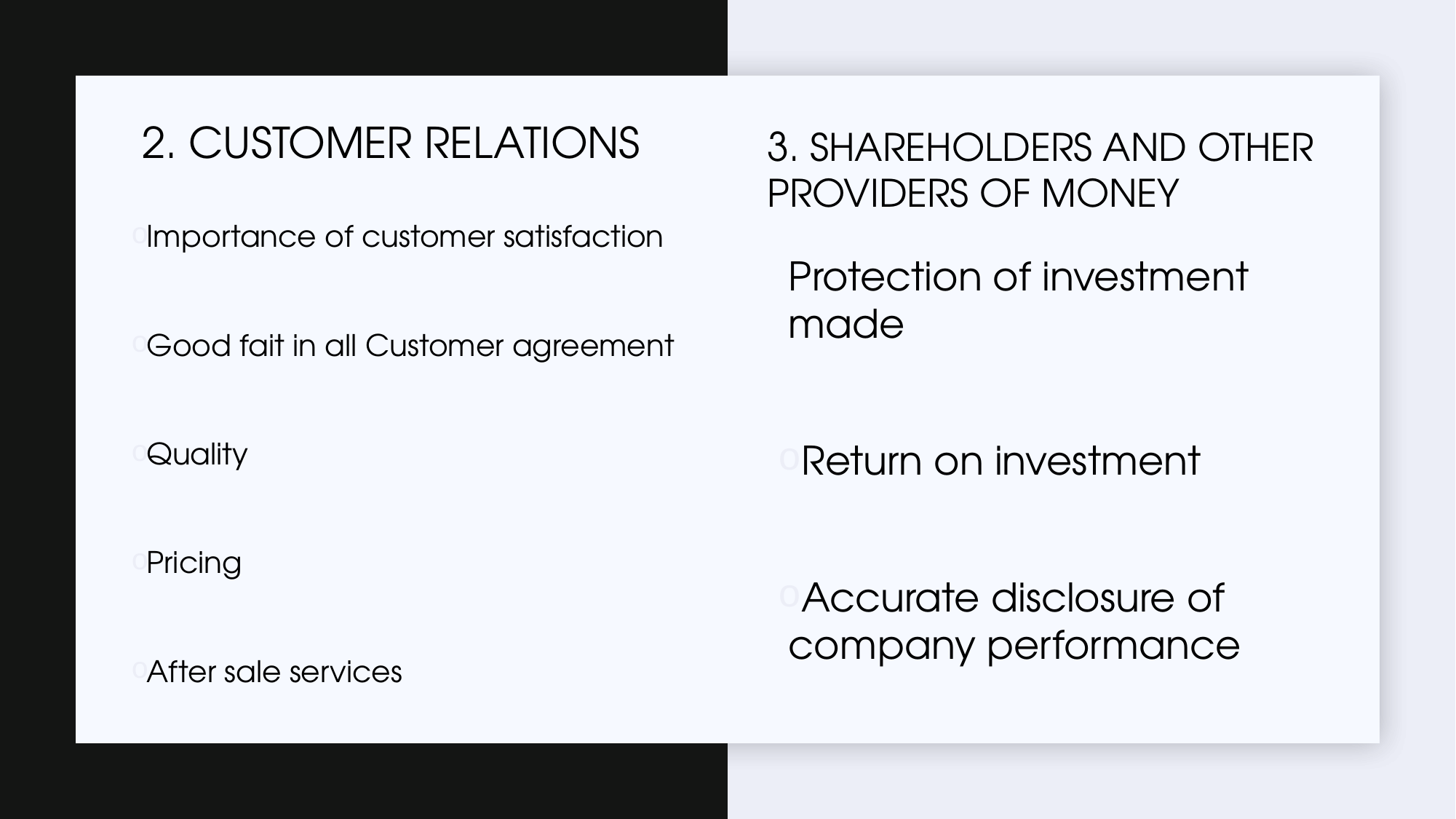

2. Customer relations
3. Shareholders and other providers of money
Importance of customer satisfaction

Good fait in all Customer agreement

Quality

Pricing

After sale services
Protection of investment made

Return on investment

Accurate disclosure of company performance